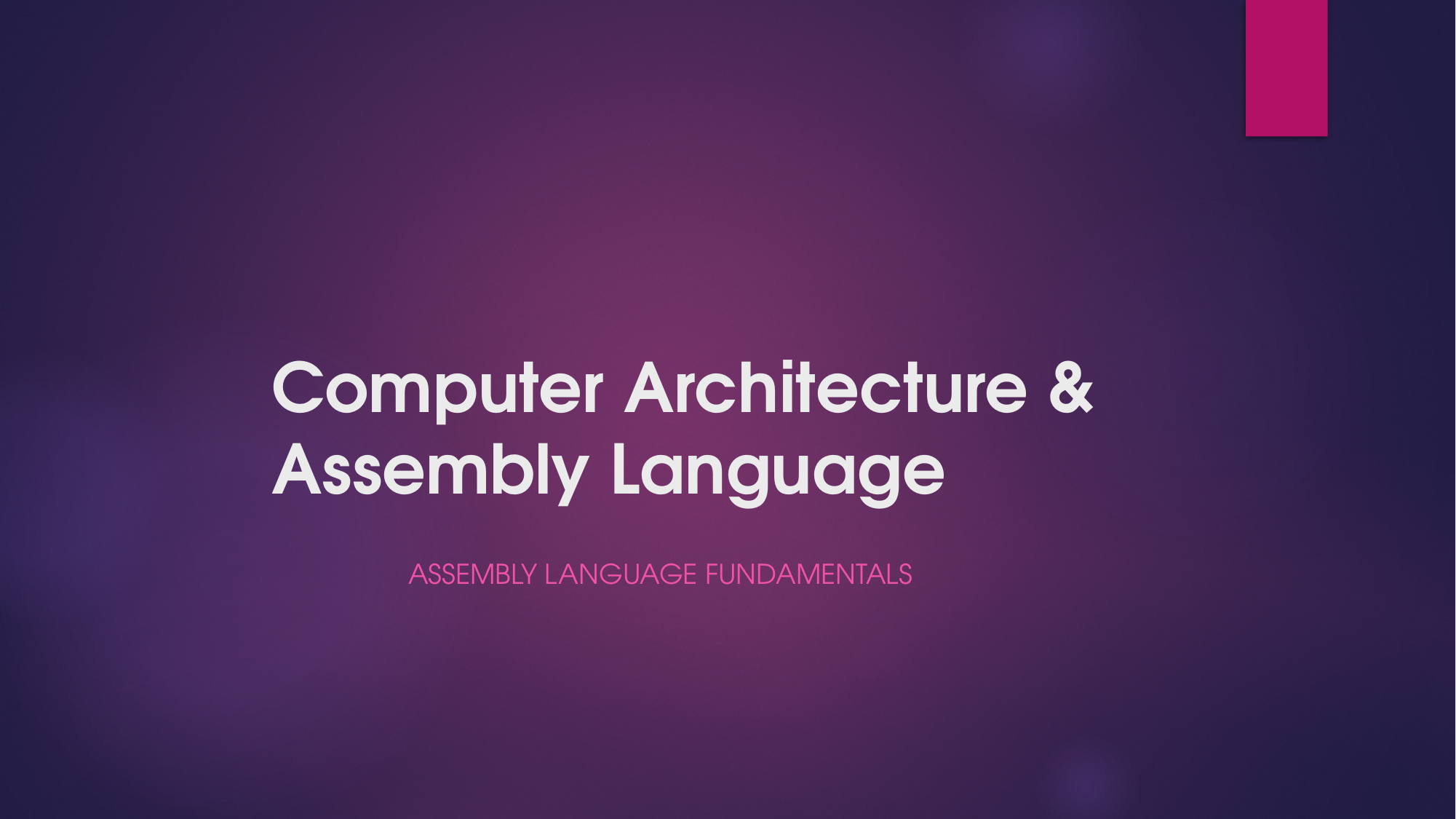

Computer Architecture &
Assembly Language
Assembly Language Fundamentals